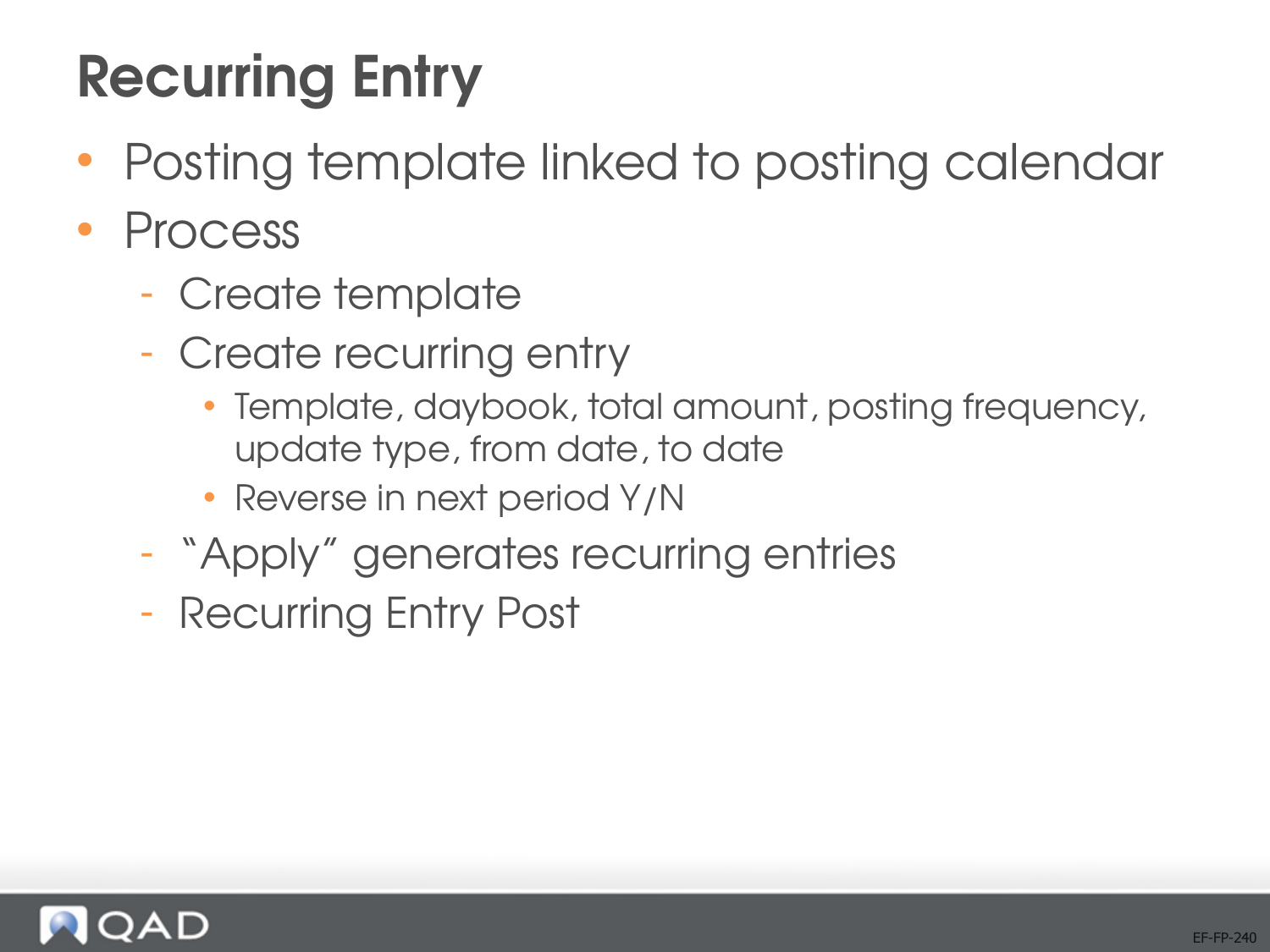

# Recurring Entry
Posting template linked to posting calendar
Process
Create template
Create recurring entry
Template, daybook, total amount, posting frequency, update type, from date, to date
Reverse in next period Y/N
“Apply” generates recurring entries
Recurring Entry Post

EF-FP-240